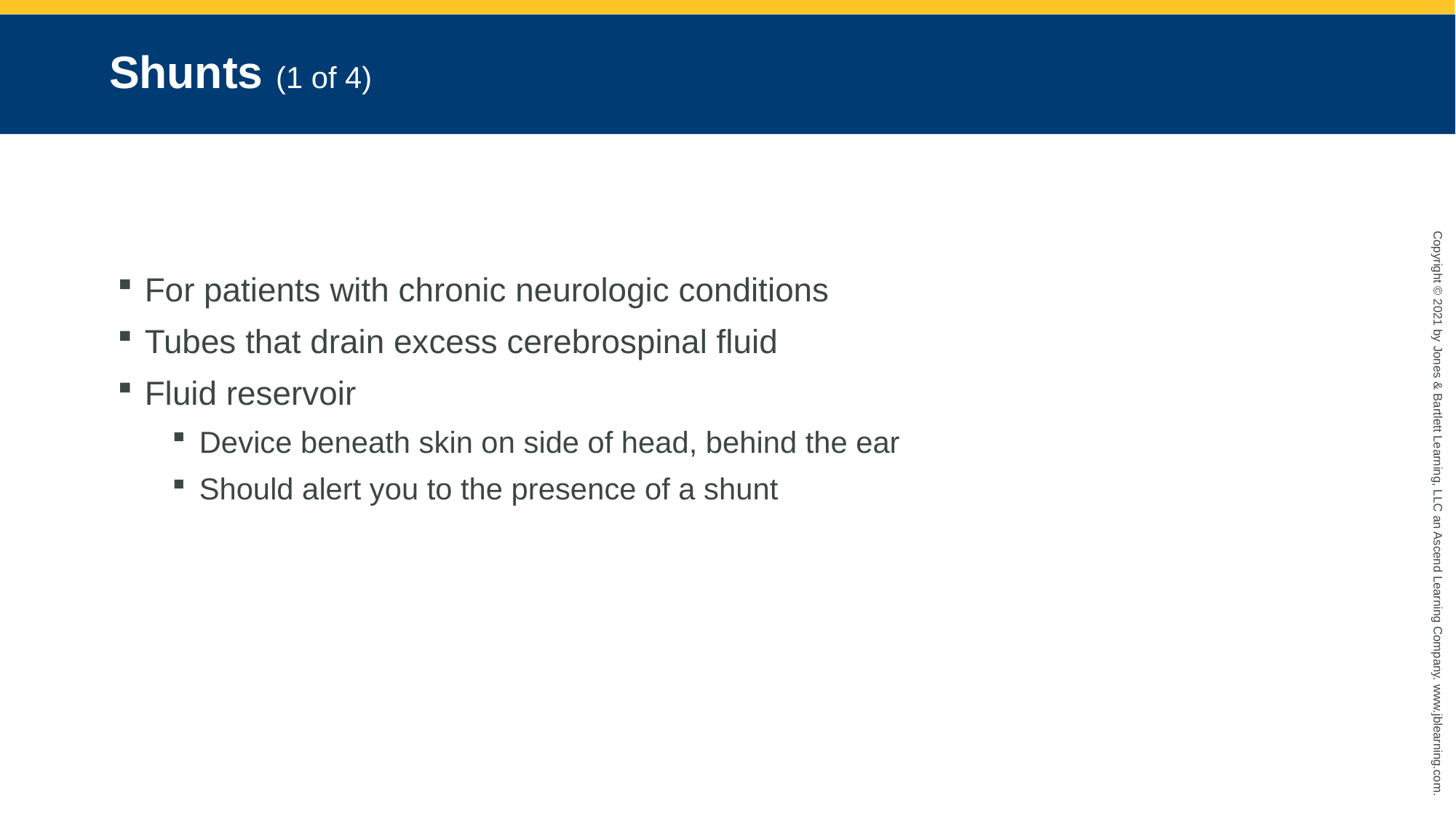

# Shunts (1 of 4)
For patients with chronic neurologic conditions
Tubes that drain excess cerebrospinal fluid
Fluid reservoir
Device beneath skin on side of head, behind the ear
Should alert you to the presence of a shunt